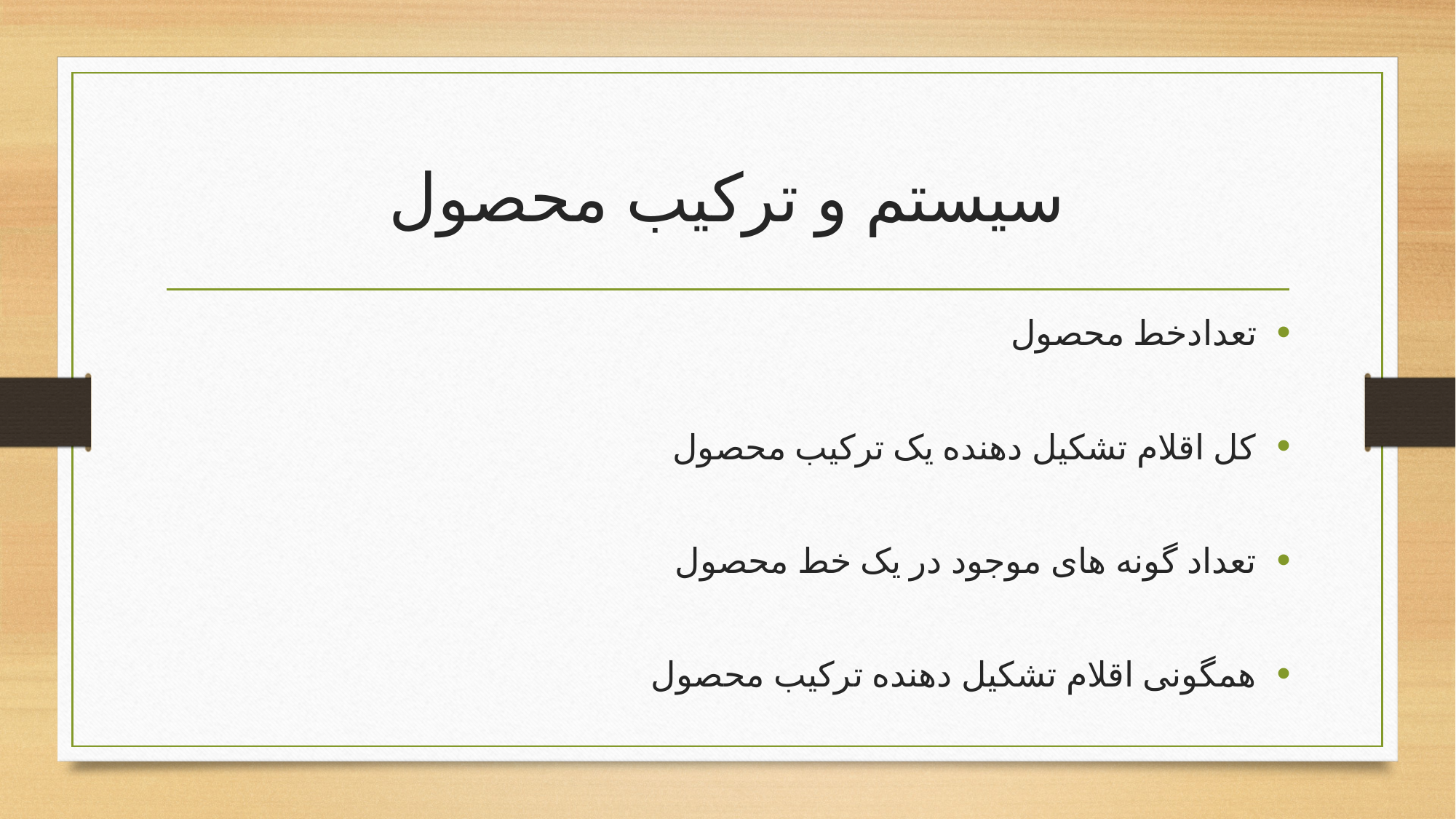

# سیستم و ترکیب محصول
تعدادخط محصول

کل اقلام تشکیل دهنده یک ترکیب محصول

تعداد گونه های موجود در یک خط محصول

همگونی اقلام تشکیل دهنده ترکیب محصول